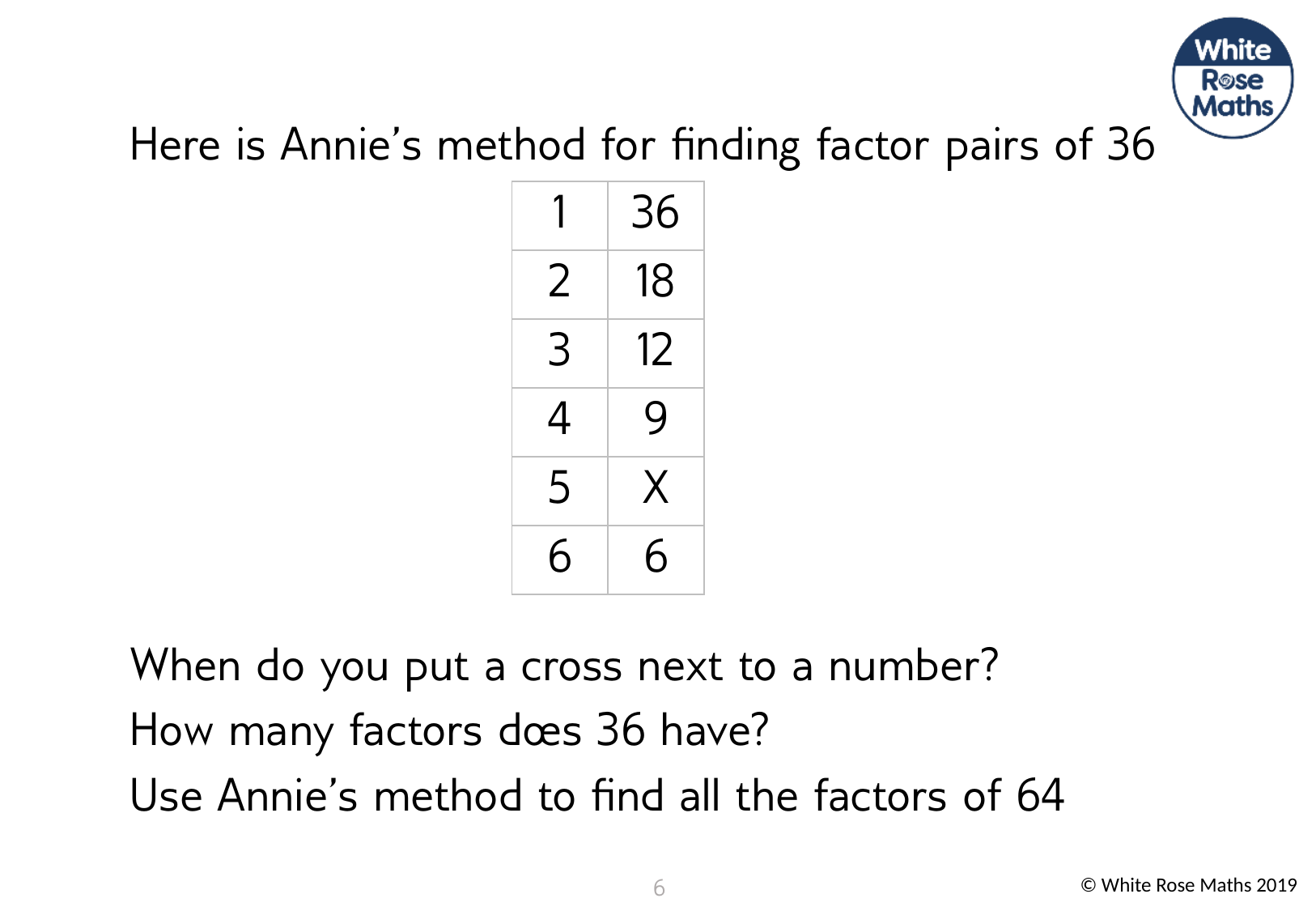

Here is Annie’s method for finding factor pairs of 36

When do you put a cross next to a number?
How many factors does 36 have?
Use Annie’s method to find all the factors of 64
| 1 | 36 |
| --- | --- |
| 2 | 18 |
| 3 | 12 |
| 4 | 9 |
| 5 | X |
| 6 | 6 |
6